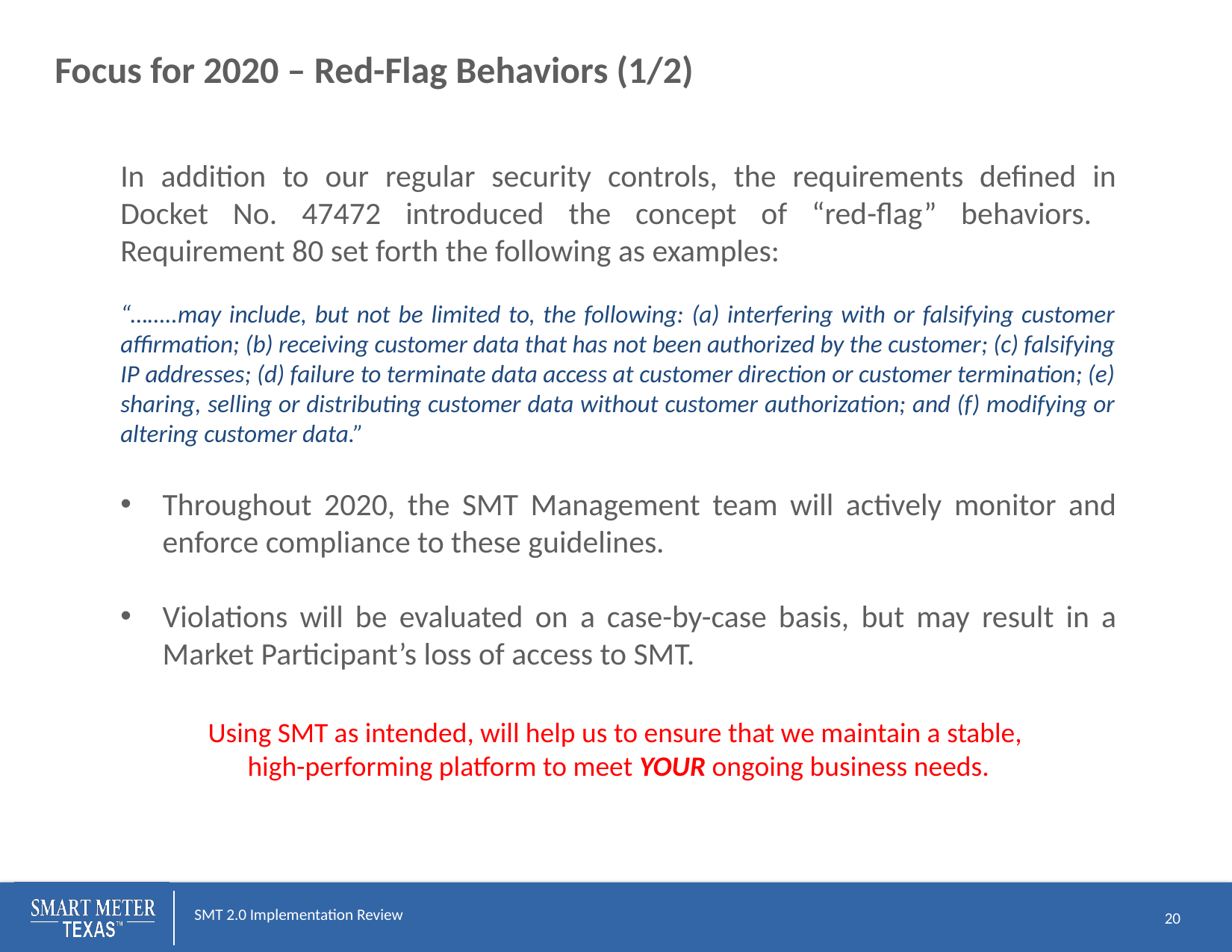

# Focus for 2020 – Red-Flag Behaviors (1/2)

In addition to our regular security controls, the requirements defined in Docket No. 47472 introduced the concept of “red-flag” behaviors.  Requirement 80 set forth the following as examples:

“……..may include, but not be limited to, the following: (a) interfering with or falsifying customer affirmation; (b) receiving customer data that has not been authorized by the customer; (c) falsifying IP addresses; (d) failure to terminate data access at customer direction or customer termination; (e) sharing, selling or distributing customer data without customer authorization; and (f) modifying or altering customer data.”

Throughout 2020, the SMT Management team will actively monitor and enforce compliance to these guidelines.

Violations will be evaluated on a case-by-case basis, but may result in a Market Participant’s loss of access to SMT.
Using SMT as intended, will help us to ensure that we maintain a stable,
high-performing platform to meet YOUR ongoing business needs.
20